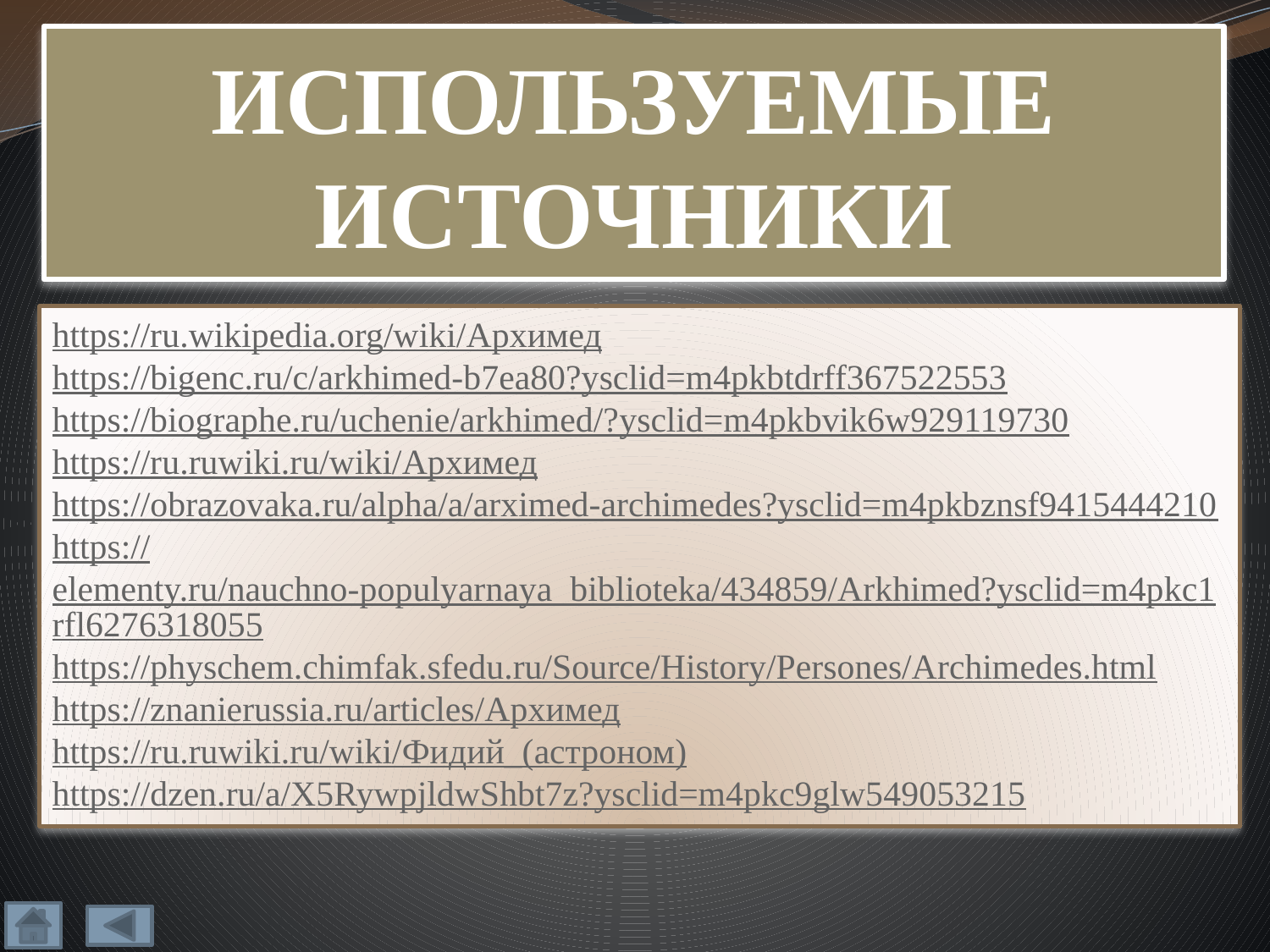

# Используемые источники
https://ru.wikipedia.org/wiki/Архимед
https://bigenc.ru/c/arkhimed-b7ea80?ysclid=m4pkbtdrff367522553
https://biographe.ru/uchenie/arkhimed/?ysclid=m4pkbvik6w929119730
https://ru.ruwiki.ru/wiki/Архимед
https://obrazovaka.ru/alpha/a/arximed-archimedes?ysclid=m4pkbznsf9415444210
https://elementy.ru/nauchno-populyarnaya_biblioteka/434859/Arkhimed?ysclid=m4pkc1rfl6276318055
https://physchem.chimfak.sfedu.ru/Source/History/Persones/Archimedes.html
https://znanierussia.ru/articles/Архимед
https://ru.ruwiki.ru/wiki/Фидий_(астроном)
https://dzen.ru/a/X5RywpjldwShbt7z?ysclid=m4pkc9glw549053215